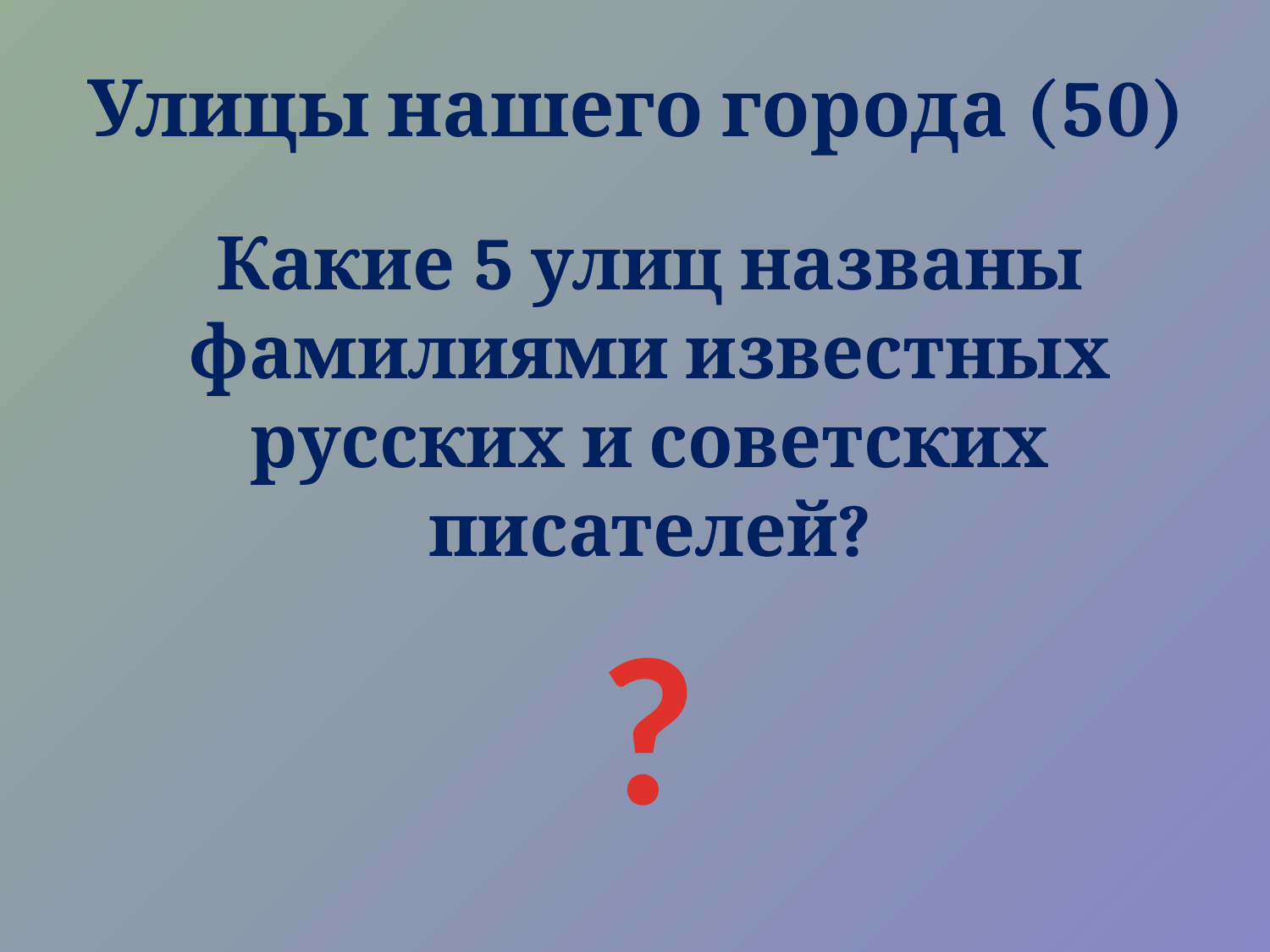

# Улицы нашего города (50)
Какие 5 улиц названы фамилиями известных русских и советских писателей?
?